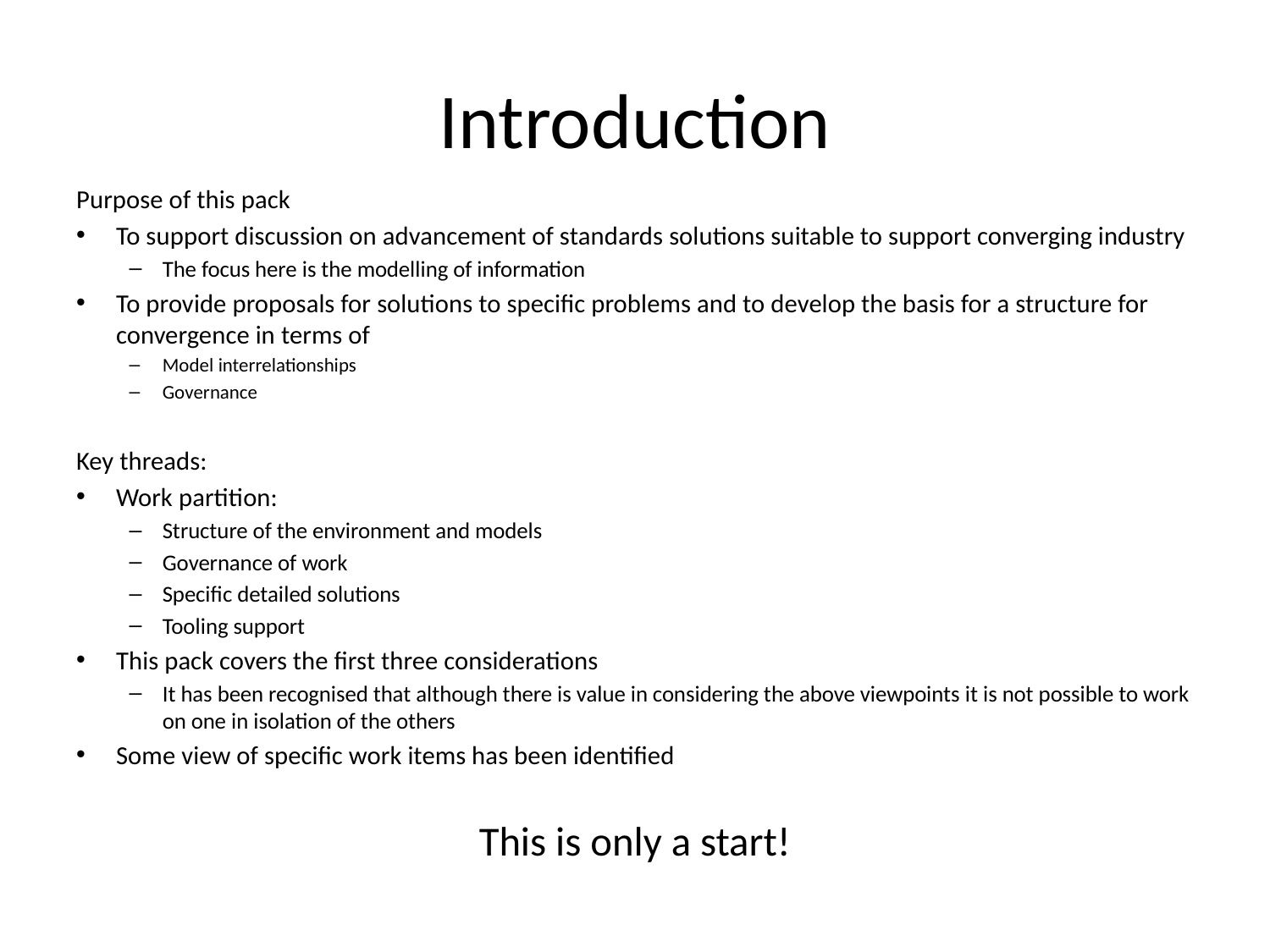

# Introduction
Purpose of this pack
To support discussion on advancement of standards solutions suitable to support converging industry
The focus here is the modelling of information
To provide proposals for solutions to specific problems and to develop the basis for a structure for convergence in terms of
Model interrelationships
Governance

Key threads:
Work partition:
Structure of the environment and models
Governance of work
Specific detailed solutions
Tooling support
This pack covers the first three considerations
It has been recognised that although there is value in considering the above viewpoints it is not possible to work on one in isolation of the others
Some view of specific work items has been identified

This is only a start!